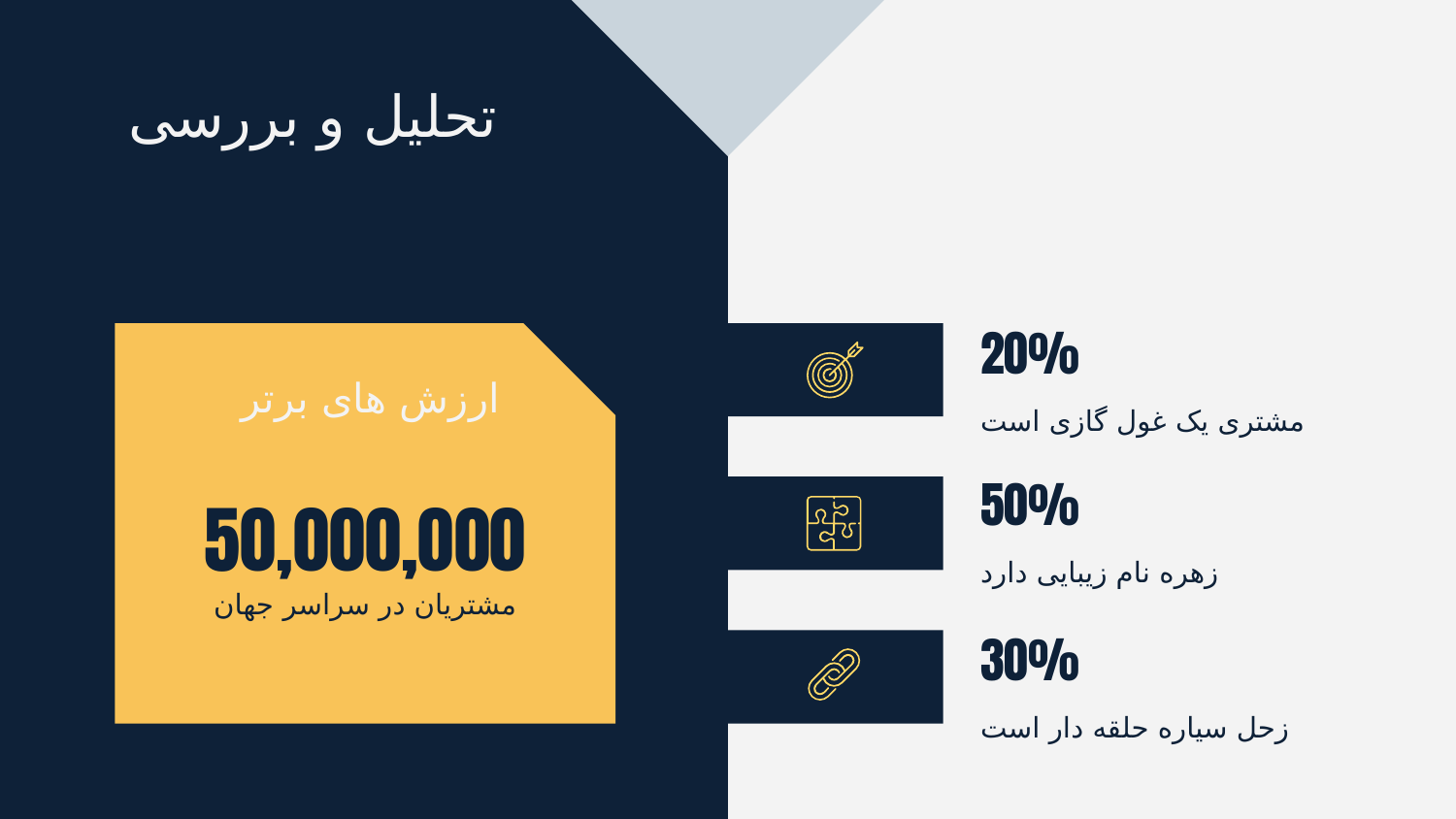

# تحلیل و بررسی
20%

ارزش های برتر
مشتری یک غول گازی است
50%

50,000,000

زهره نام زیبایی دارد
مشتریان در سراسر جهان
30%

زحل سیاره حلقه دار است